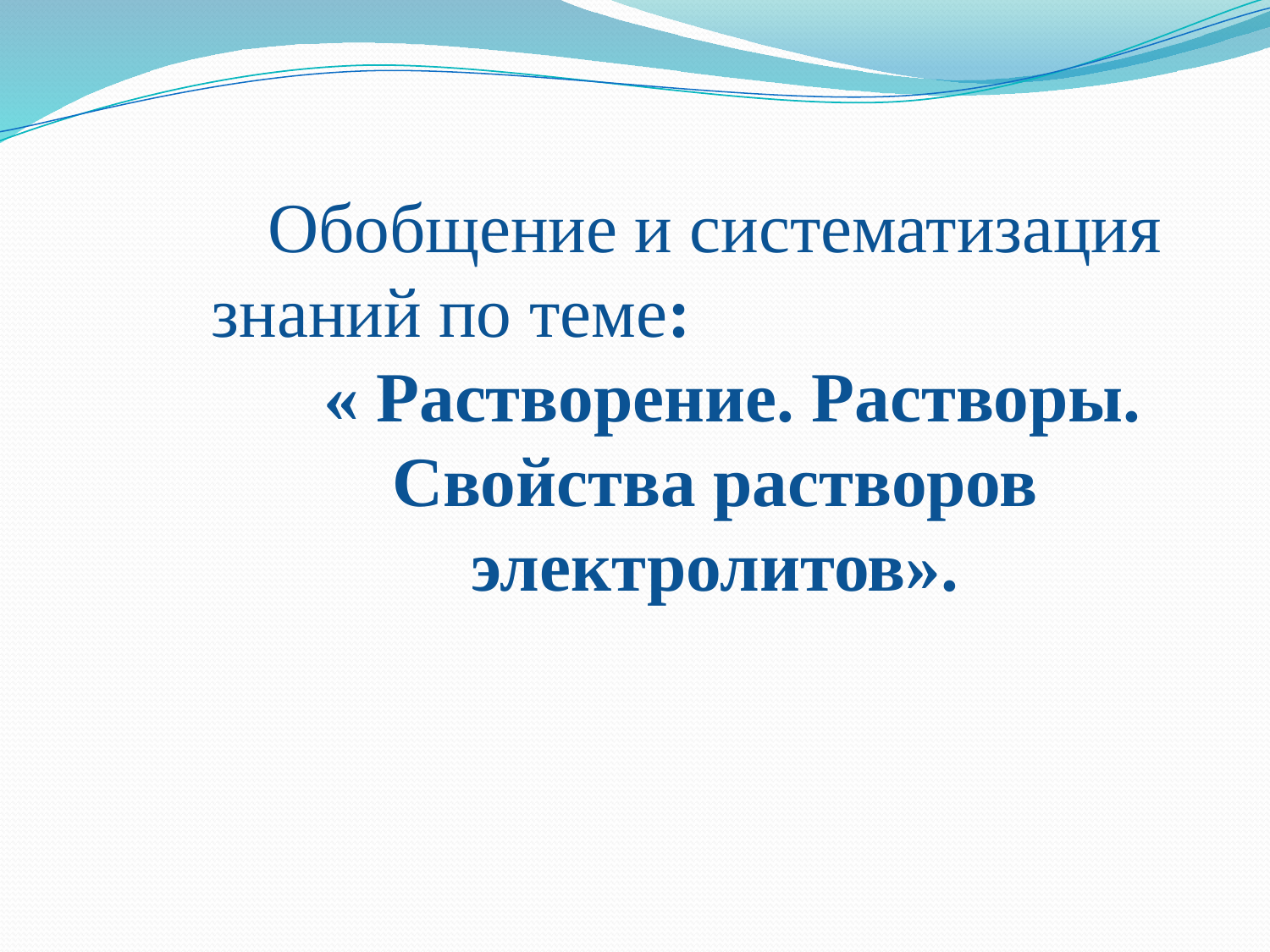

Обобщение и систематизация знаний по теме:                                 « Растворение. Растворы. Свойства растворов электролитов».